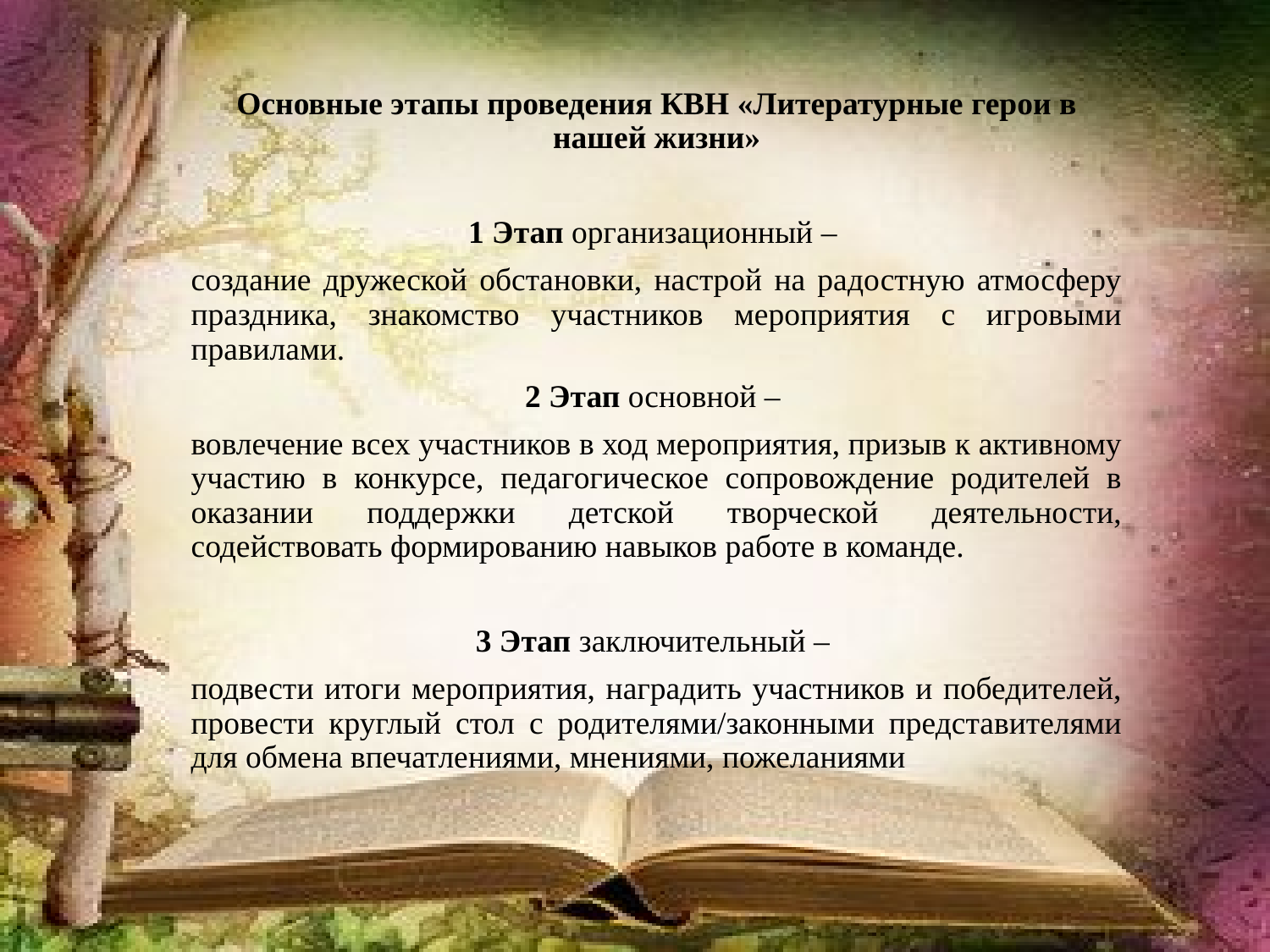

Основные этапы проведения КВН «Литературные герои в нашей жизни»

1 Этап организационный –
создание дружеской обстановки, настрой на радостную атмосферу праздника, знакомство участников мероприятия с игровыми правилами.
2 Этап основной –
вовлечение всех участников в ход мероприятия, призыв к активному участию в конкурсе, педагогическое сопровождение родителей в оказании поддержки детской творческой деятельности, содействовать формированию навыков работе в команде.

3 Этап заключительный –
подвести итоги мероприятия, наградить участников и победителей, провести круглый стол с родителями/законными представителями для обмена впечатлениями, мнениями, пожеланиями